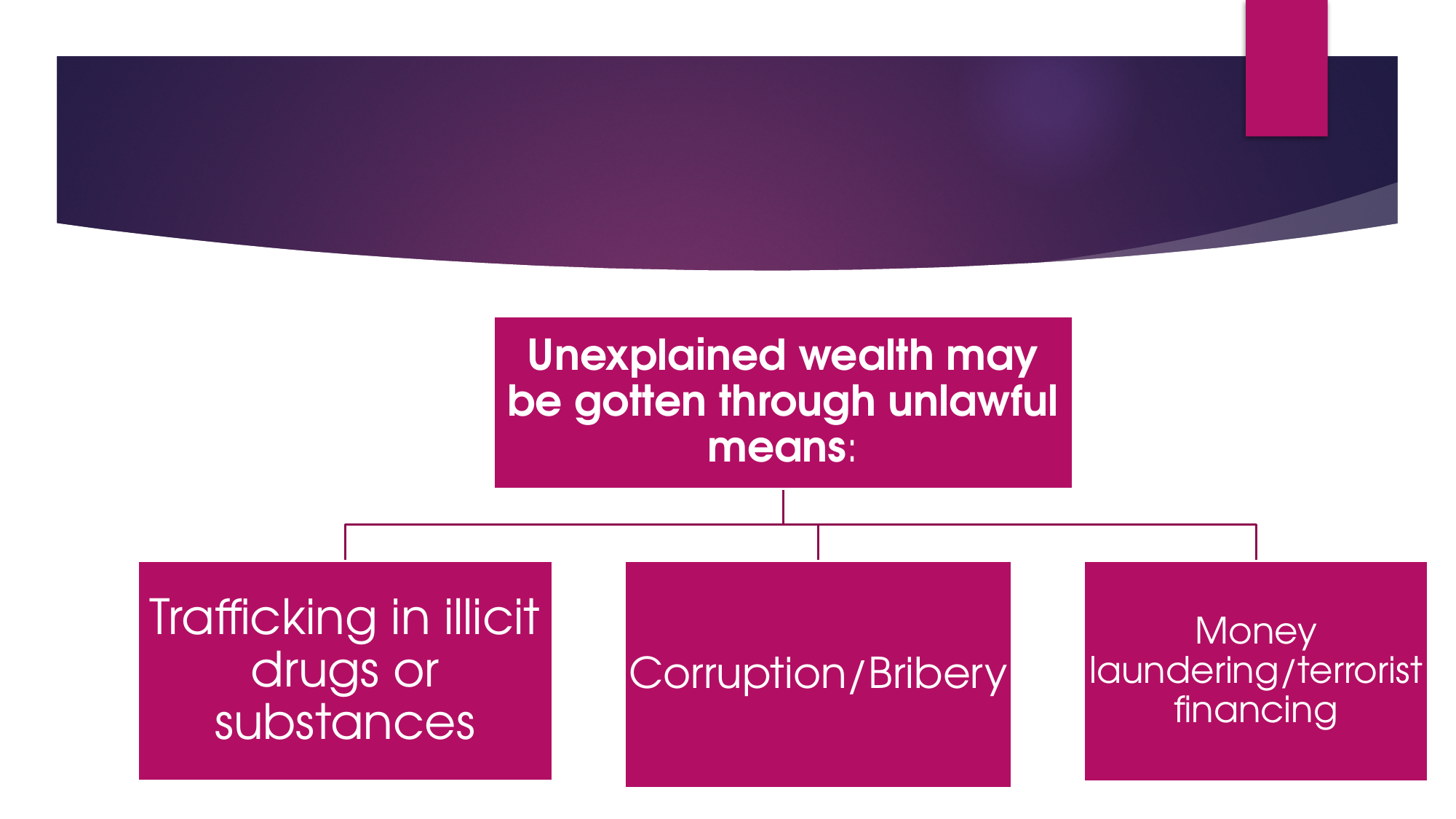

#

Unexplained wealth may be gotten through unlawful means:

Trafficking in illicit drugs or substances

Corruption/Bribery

Money laundering/terrorist financing